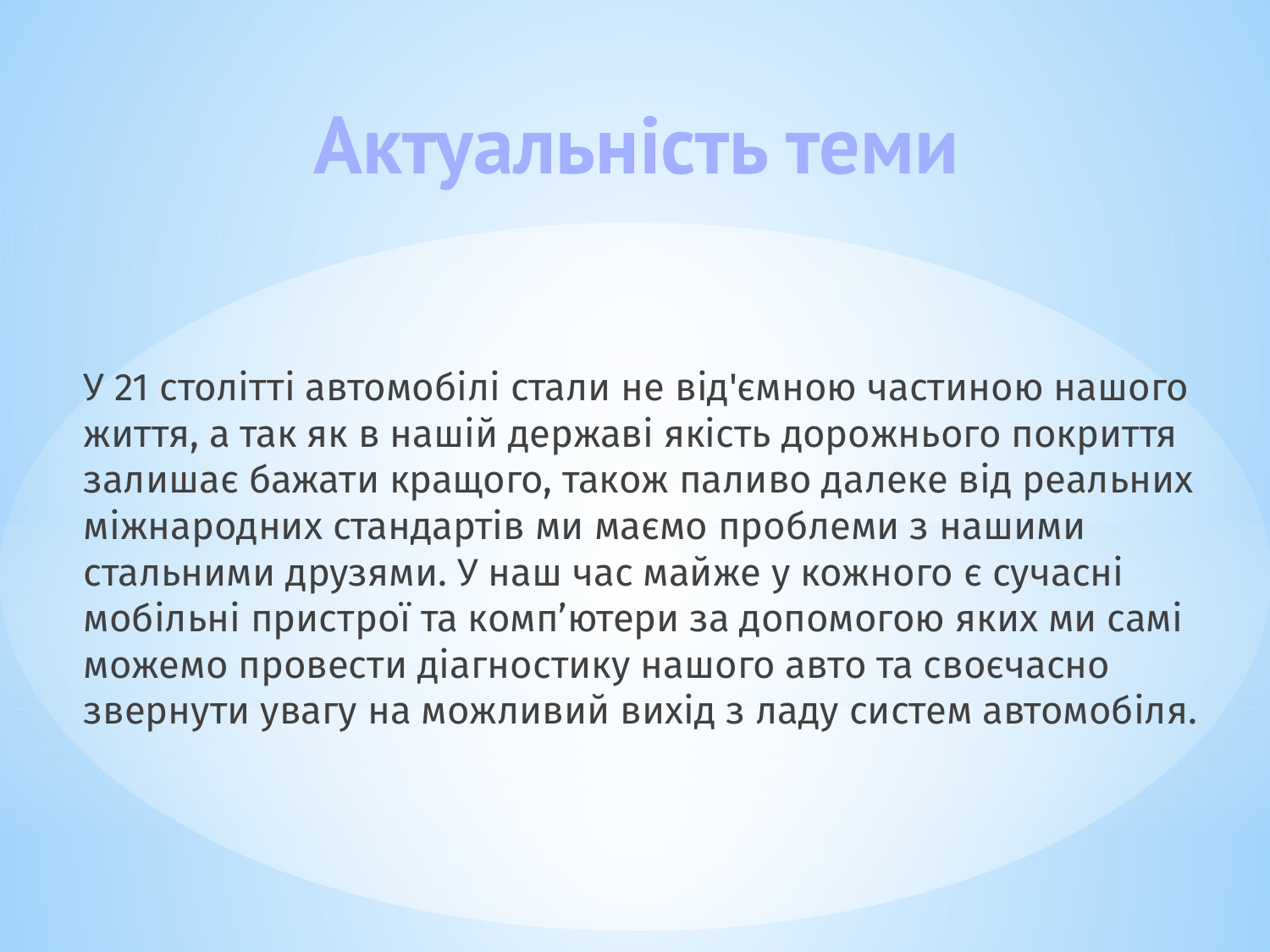

# Актуальність теми
	У 21 столітті автомобілі стали не від'ємною частиною нашого життя, а так як в нашій державі якість дорожнього покриття залишає бажати кращого, також паливо далеке від реальних міжнародних стандартів ми маємо проблеми з нашими стальними друзями. У наш час майже у кожного є сучасні мобільні пристрої та комп’ютери за допомогою яких ми самі можемо провести діагностику нашого авто та своєчасно звернути увагу на можливий вихід з ладу систем автомобіля.